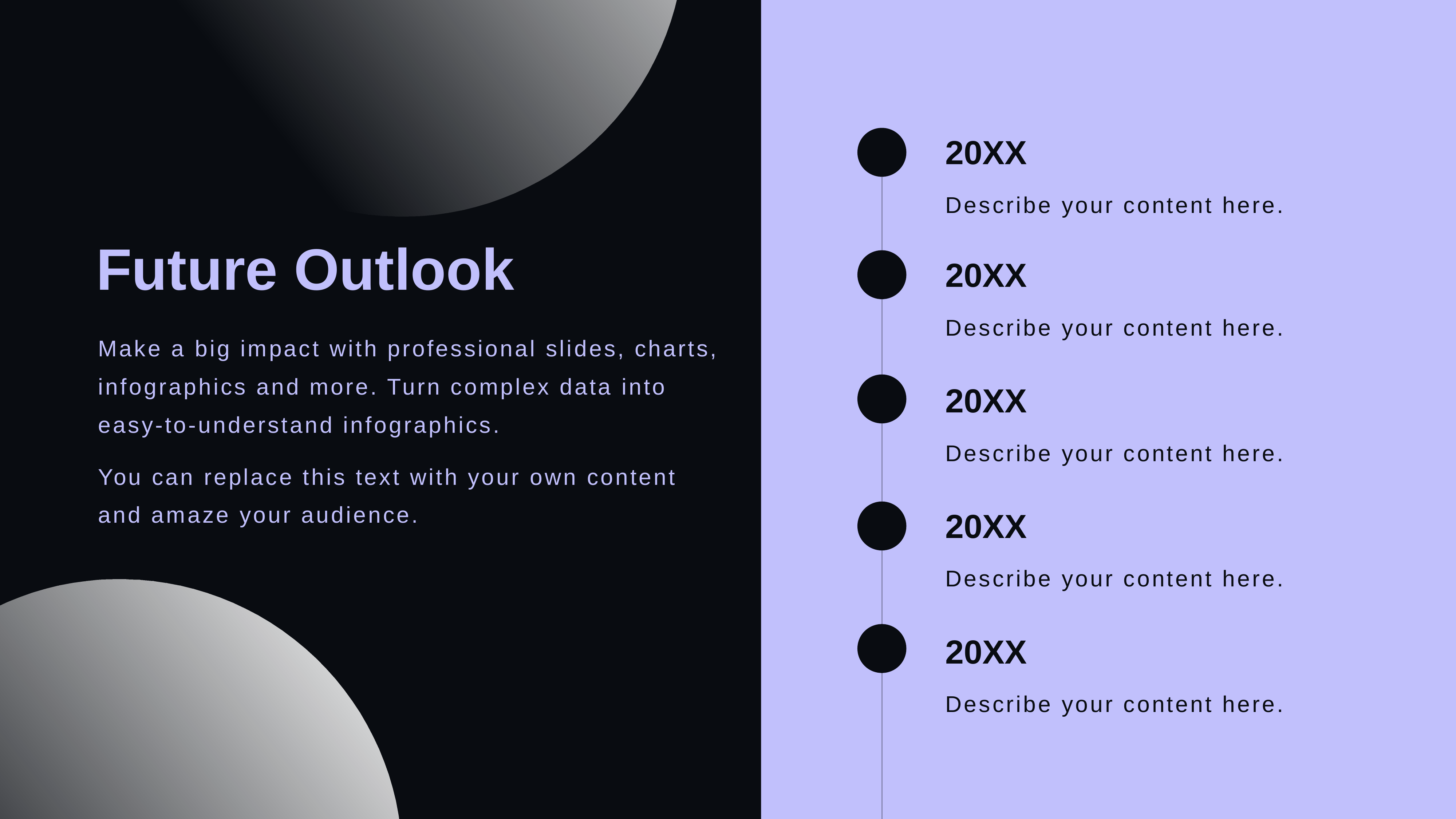

20XX

Describe your content here.
Future Outlook
20XX

Describe your content here.
Make a big impact with professional slides, charts, infographics and more. Turn complex data into easy-to-understand infographics.
You can replace this text with your own content and amaze your audience.

20XX
Describe your content here.
20XX

Describe your content here.

20XX
Describe your content here.